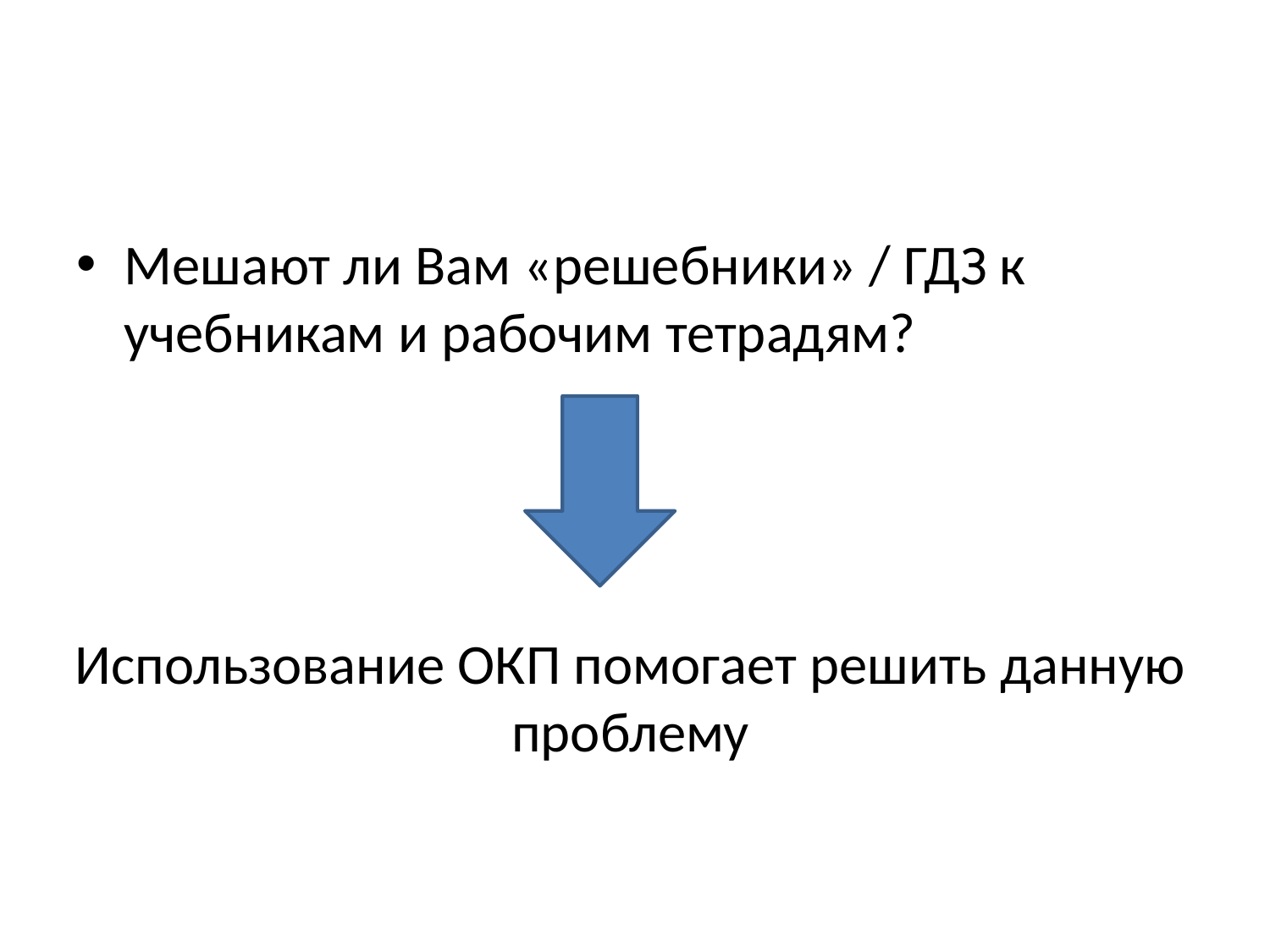

Мешают ли Вам «решебники» / ГДЗ к учебникам и рабочим тетрадям?

# Использование ОКП помогает решить данную проблему